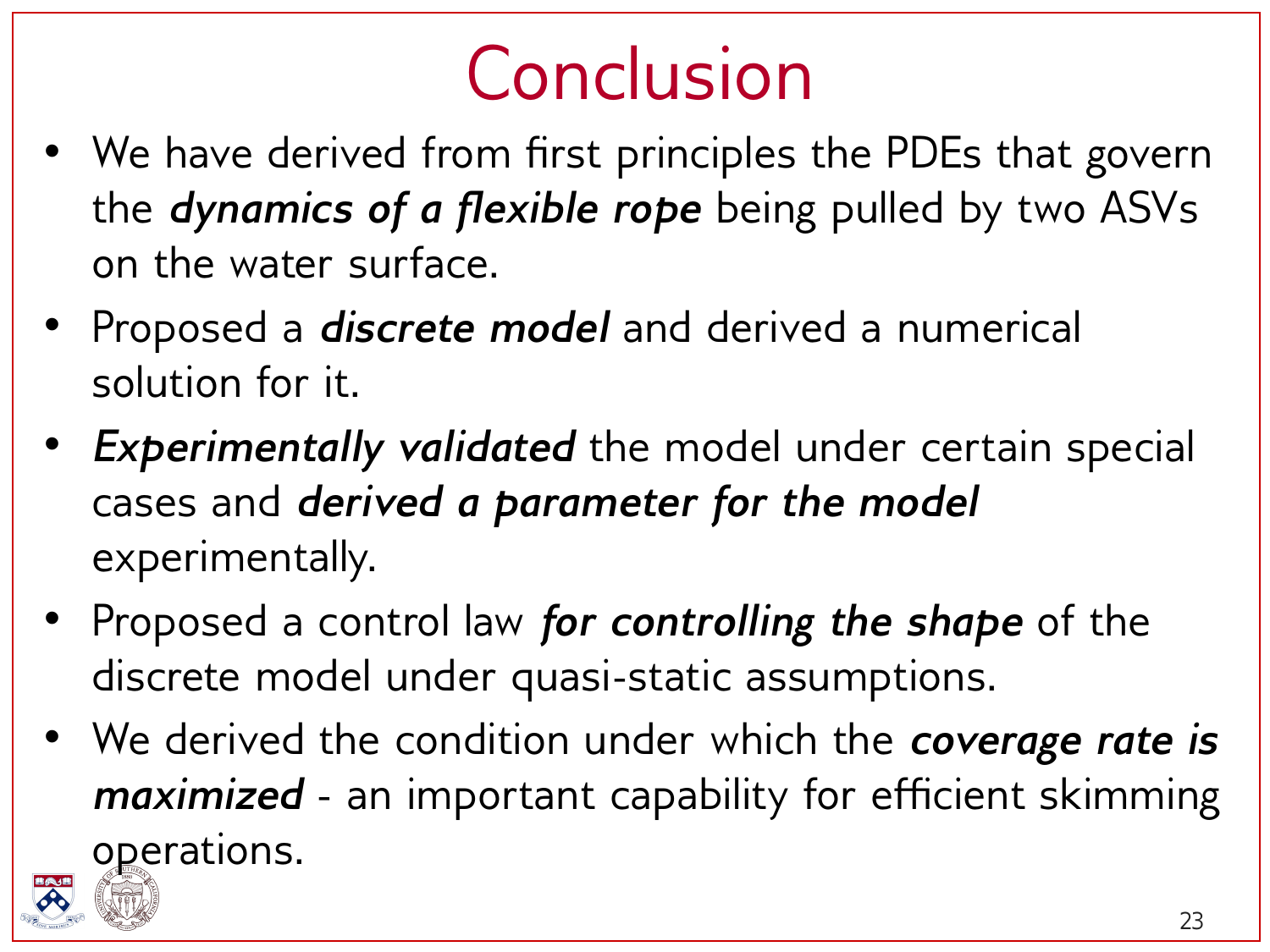

# Conclusion
We have derived from first principles the PDEs that govern the dynamics of a flexible rope being pulled by two ASVs on the water surface.
Proposed a discrete model and derived a numerical solution for it.
Experimentally validated the model under certain special cases and derived a parameter for the model experimentally.
Proposed a control law for controlling the shape of the discrete model under quasi-static assumptions.
We derived the condition under which the coverage rate is maximized - an important capability for efficient skimming operations.